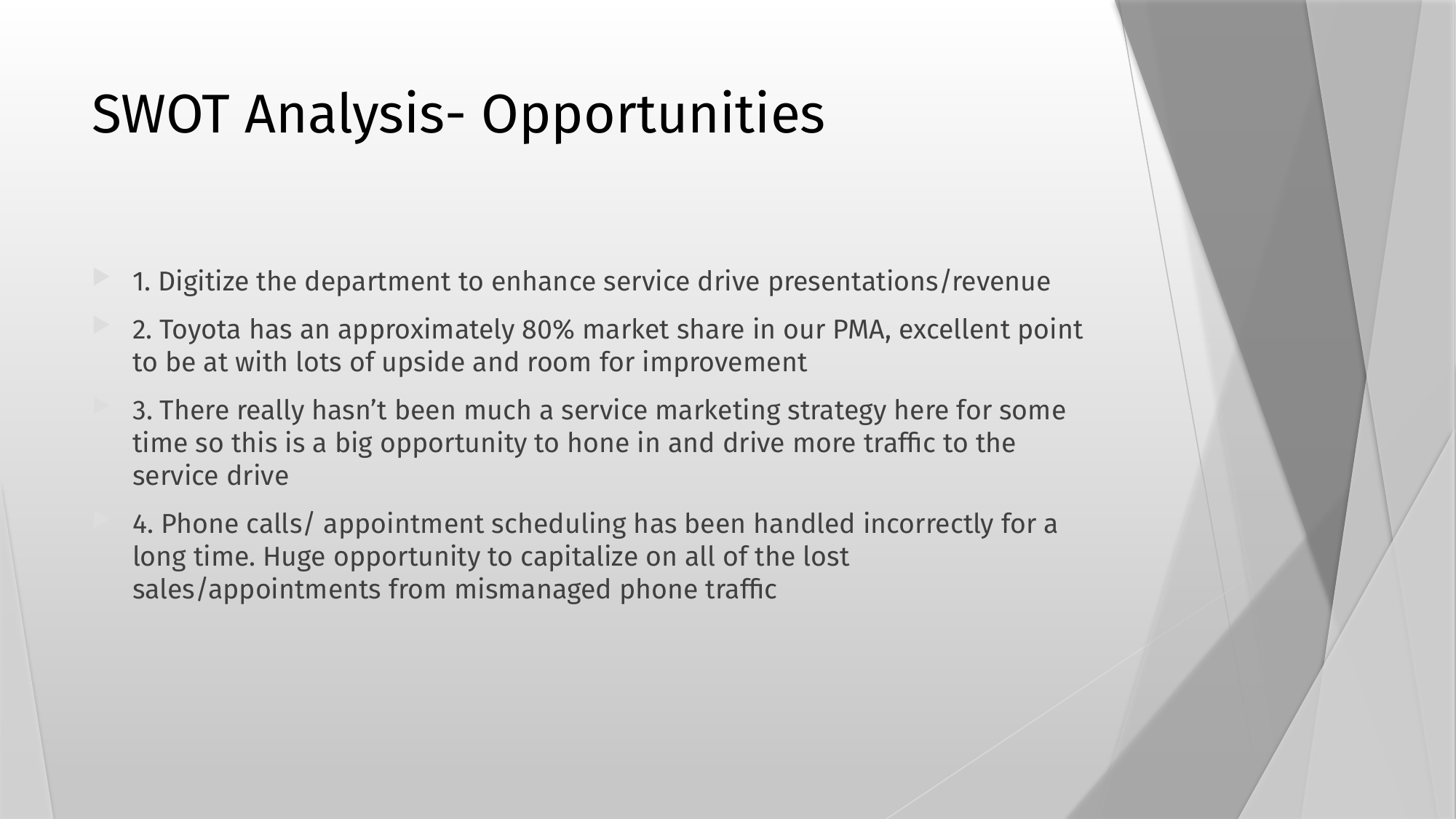

# SWOT Analysis- Opportunities
1. Digitize the department to enhance service drive presentations/revenue
2. Toyota has an approximately 80% market share in our PMA, excellent point to be at with lots of upside and room for improvement
3. There really hasn’t been much a service marketing strategy here for some time so this is a big opportunity to hone in and drive more traffic to the service drive
4. Phone calls/ appointment scheduling has been handled incorrectly for a long time. Huge opportunity to capitalize on all of the lost sales/appointments from mismanaged phone traffic